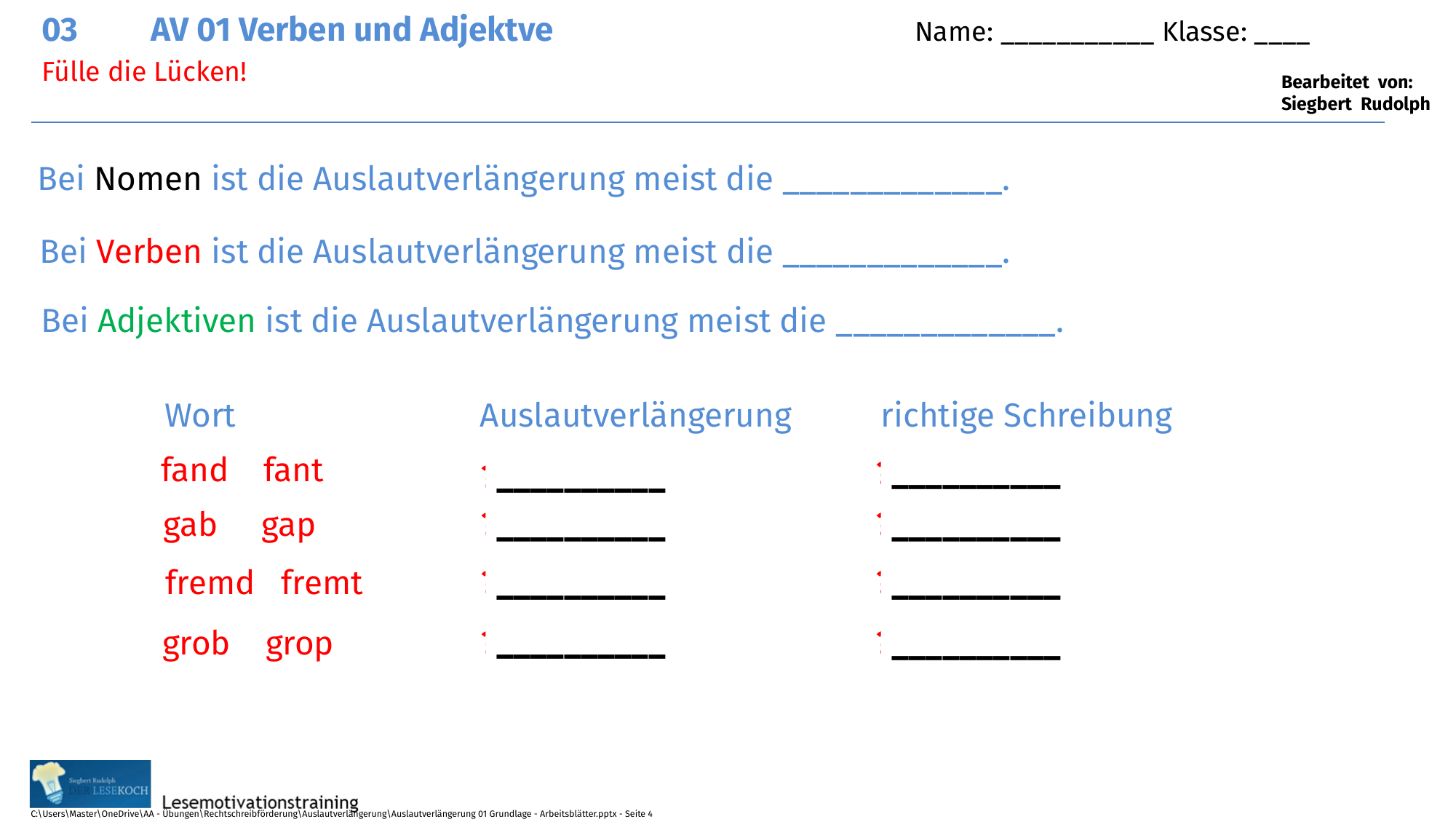

03	AV 01 Verben und Adjektve				Name: ___________ Klasse: ____
4
Fülle die Lücken!
Bei Nomen ist die Auslautverlängerung meist die _____________.
Bei Verben ist die Auslautverlängerung meist die _____________.
Bei Adjektiven ist die Auslautverlängerung meist die _____________.
Wort

Auslautverlängerung
richtige Schreibung
fand    fant
__________
?????
__________
?????
gab     gap
?????
__________
?????
__________
fremd   fremt
?????
__________
?????
__________
__________
grob    grop
?????
?????
__________

C:\Users\Master\OneDrive\AA - Übungen\Rechtschreibförderung\Auslautverlängerung\Auslautverlängerung 01 Grundlage - Arbeitsblätter.pptx - Seite 4